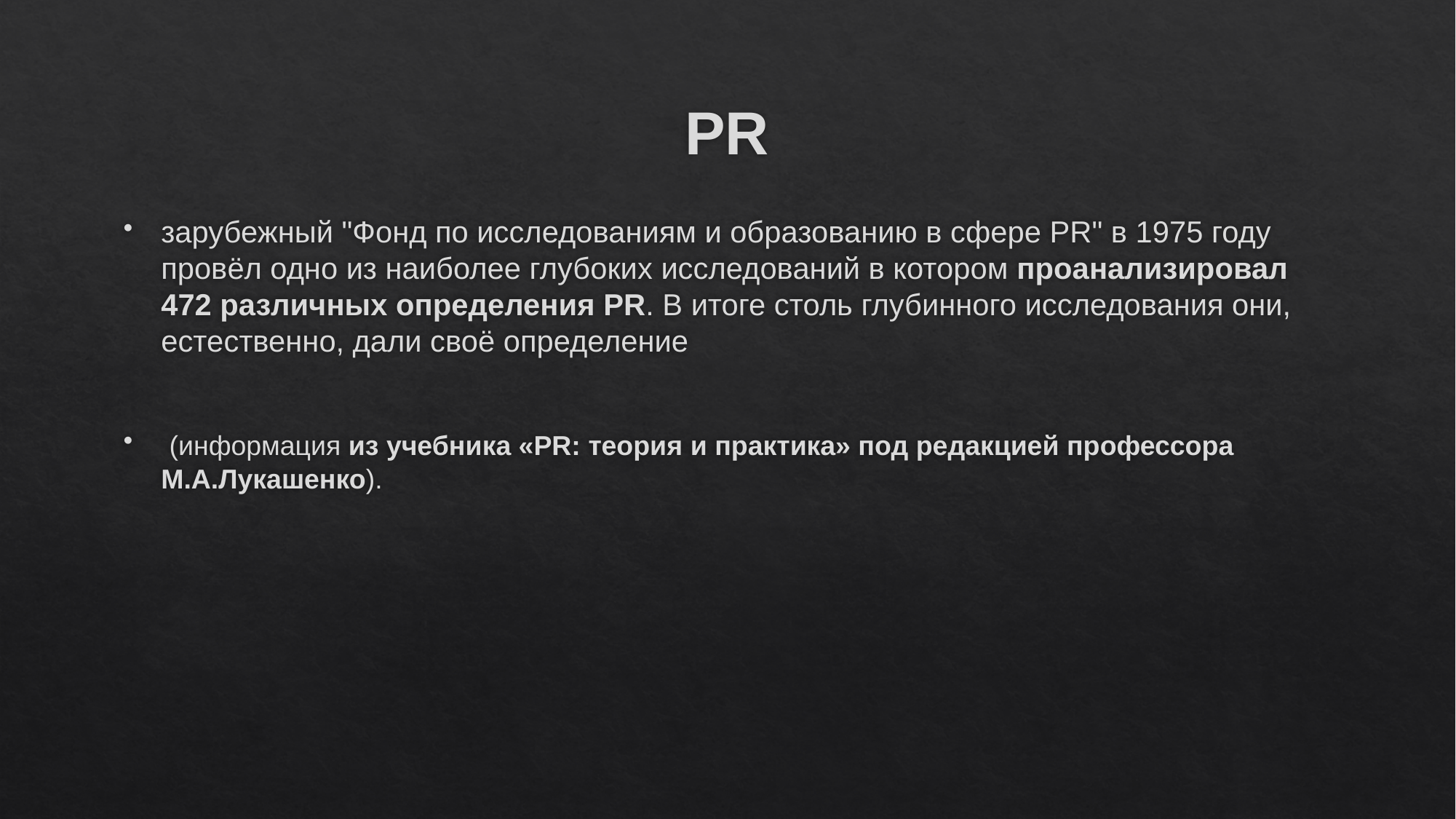

# PR
зарубежный "Фонд по исследованиям и образованию в сфере PR" в 1975 году провёл одно из наиболее глубоких исследований в котором проанализировал 472 различных определения PR. В итоге столь глубинного исследования они, естественно, дали своё определение

 (информация из учебника «PR: теория и практика» под редакцией профессора М.А.Лукашенко).